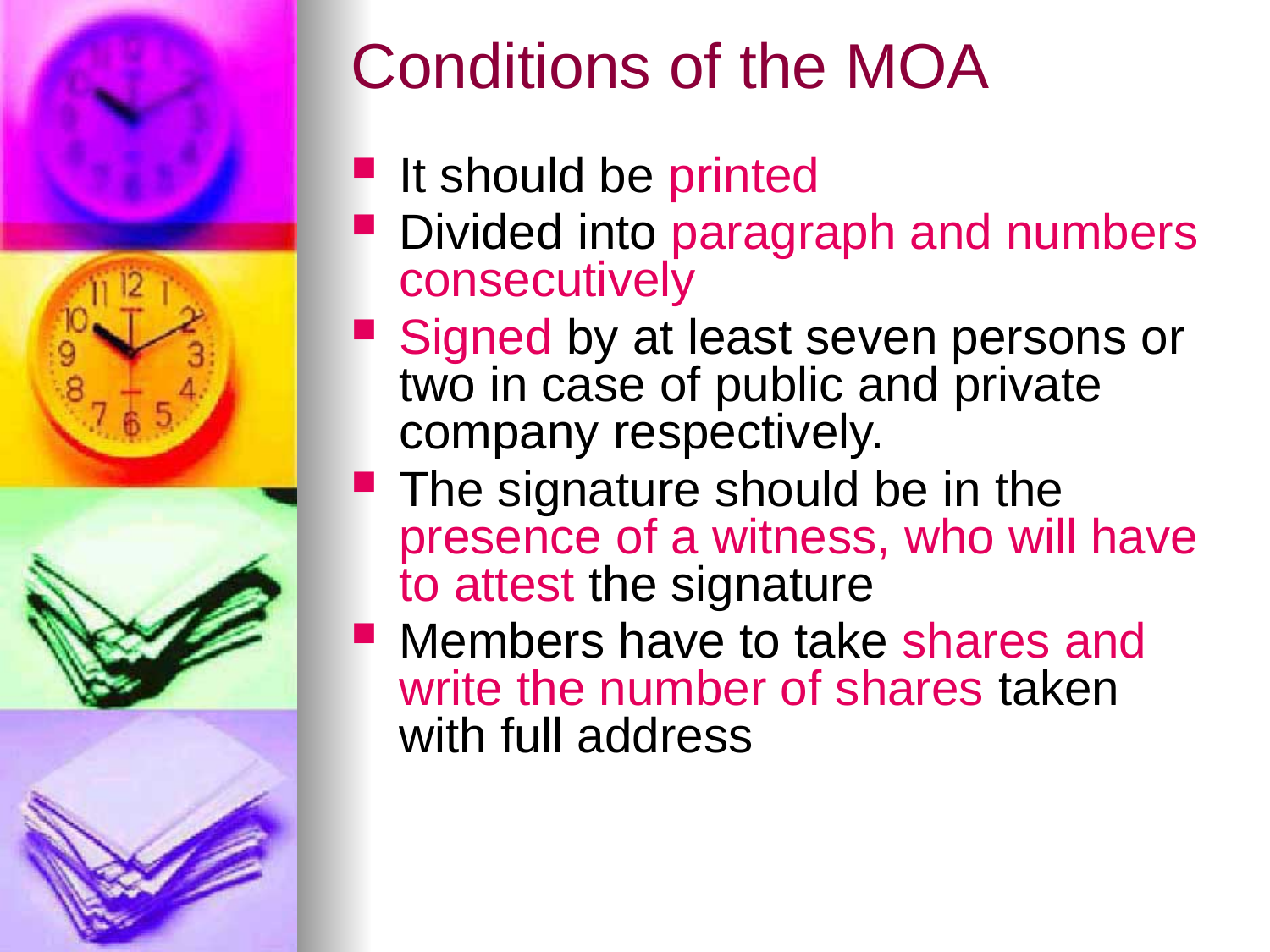

# Conditions of the MOA
It should be printed
Divided into paragraph and numbers consecutively
Signed by at least seven persons or two in case of public and private company respectively.
The signature should be in the presence of a witness, who will have to attest the signature
Members have to take shares and write the number of shares taken with full address